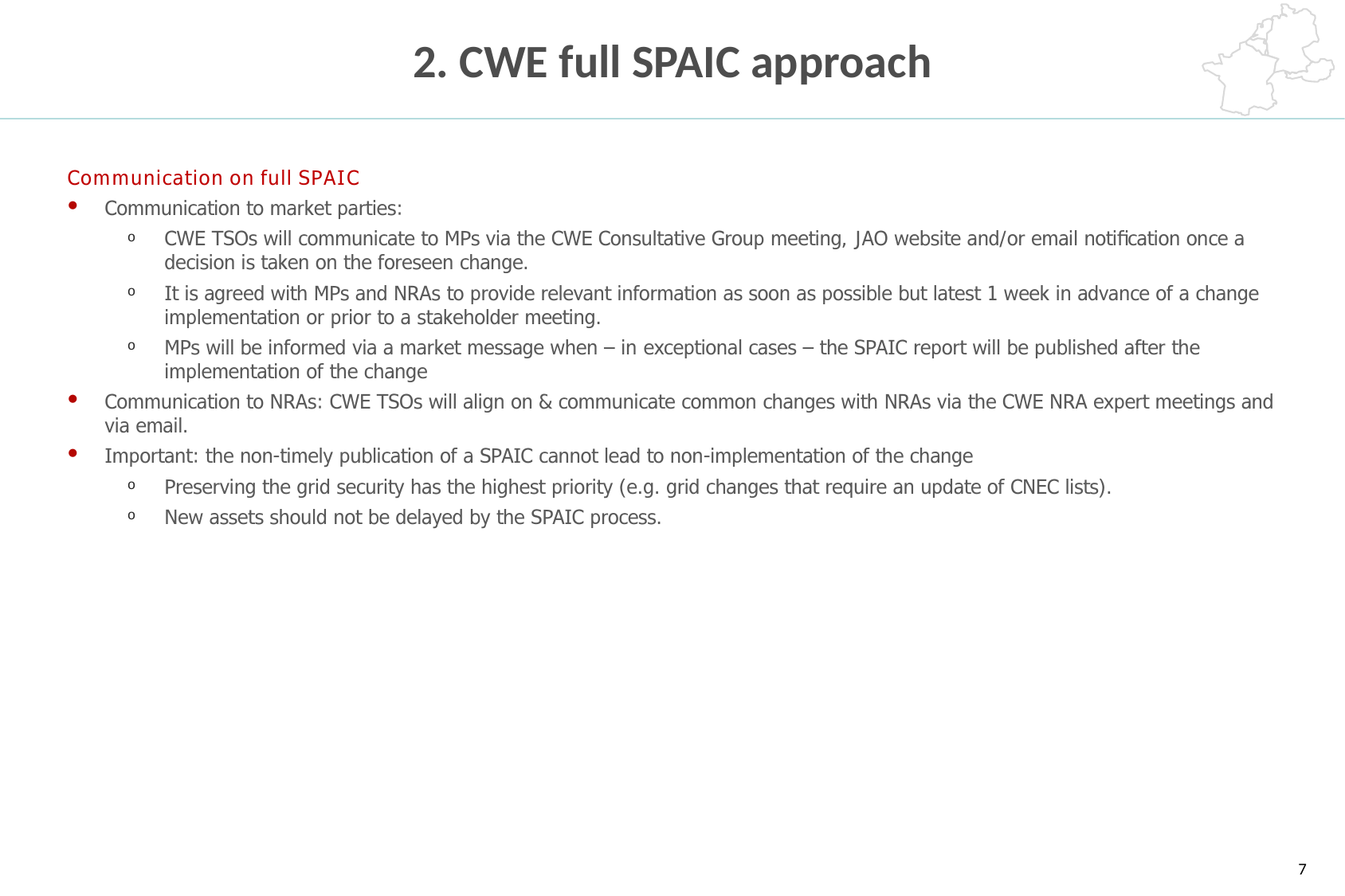

2. CWE full SPAIC approach
Communication on full SPAIC
Communication to market parties:
CWE TSOs will communicate to MPs via the CWE Consultative Group meeting, JAO website and/or email notification once a decision is taken on the foreseen change.
It is agreed with MPs and NRAs to provide relevant information as soon as possible but latest 1 week in advance of a change implementation or prior to a stakeholder meeting.
MPs will be informed via a market message when – in exceptional cases – the SPAIC report will be published after the implementation of the change
Communication to NRAs: CWE TSOs will align on & communicate common changes with NRAs via the CWE NRA expert meetings and via email.
Important: the non-timely publication of a SPAIC cannot lead to non-implementation of the change
Preserving the grid security has the highest priority (e.g. grid changes that require an update of CNEC lists).
New assets should not be delayed by the SPAIC process.

7